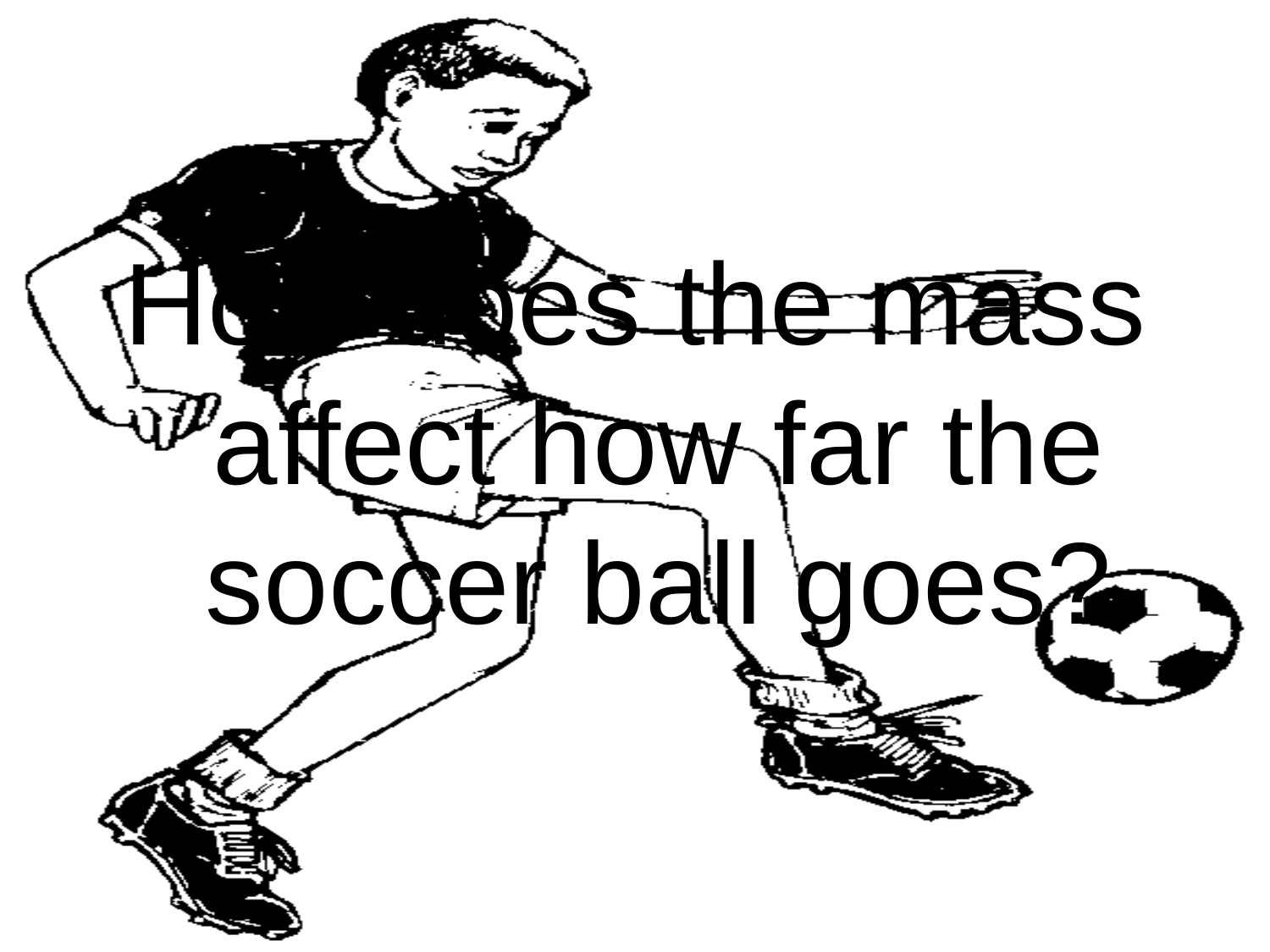

#
How does the mass affect how far the soccer ball goes?